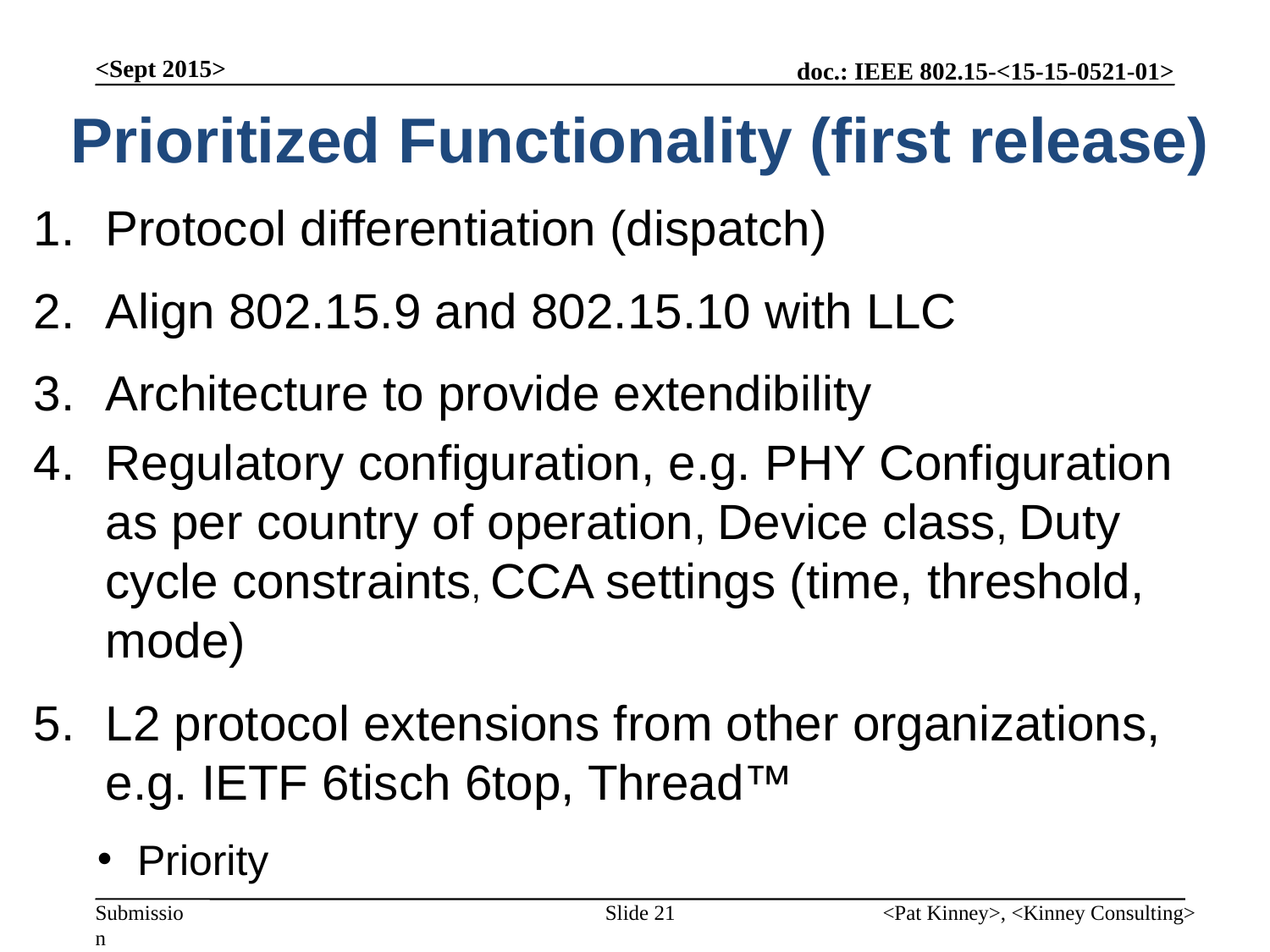

<Sept 2015>
# Prioritized Functionality (first release)
Protocol differentiation (dispatch)
Align 802.15.9 and 802.15.10 with LLC
Architecture to provide extendibility
Regulatory configuration, e.g. PHY Configuration as per country of operation, Device class, Duty cycle constraints, CCA settings (time, threshold, mode)
L2 protocol extensions from other organizations, e.g. IETF 6tisch 6top, Thread™
Priority
Slide 21
<Pat Kinney>, <Kinney Consulting>